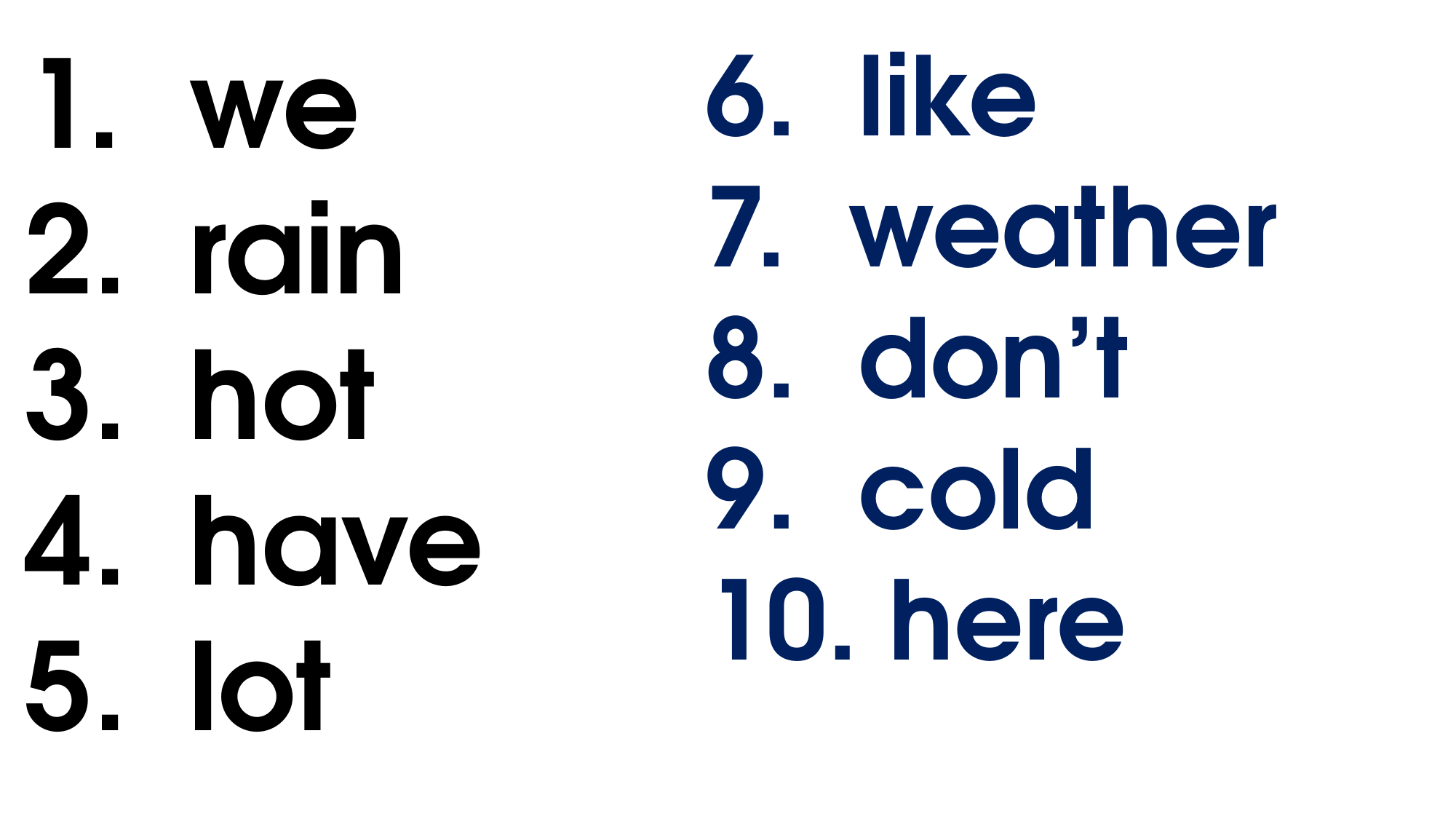

we
rain
hot
have
lot
6.  like
7.  weather
8.  don’t
9.  cold
10. here